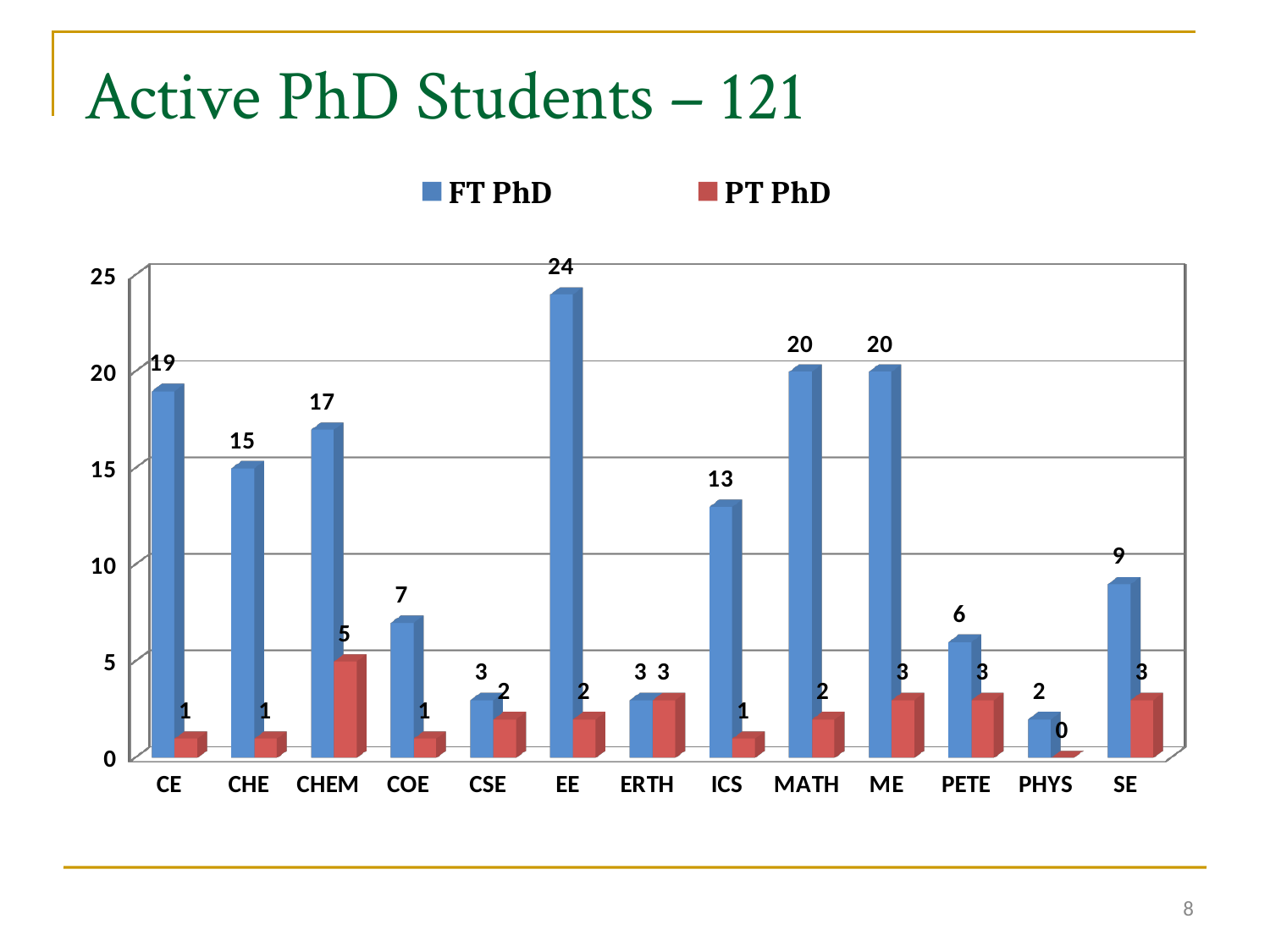

Active PhD Students – 121

[unsupported chart]

8